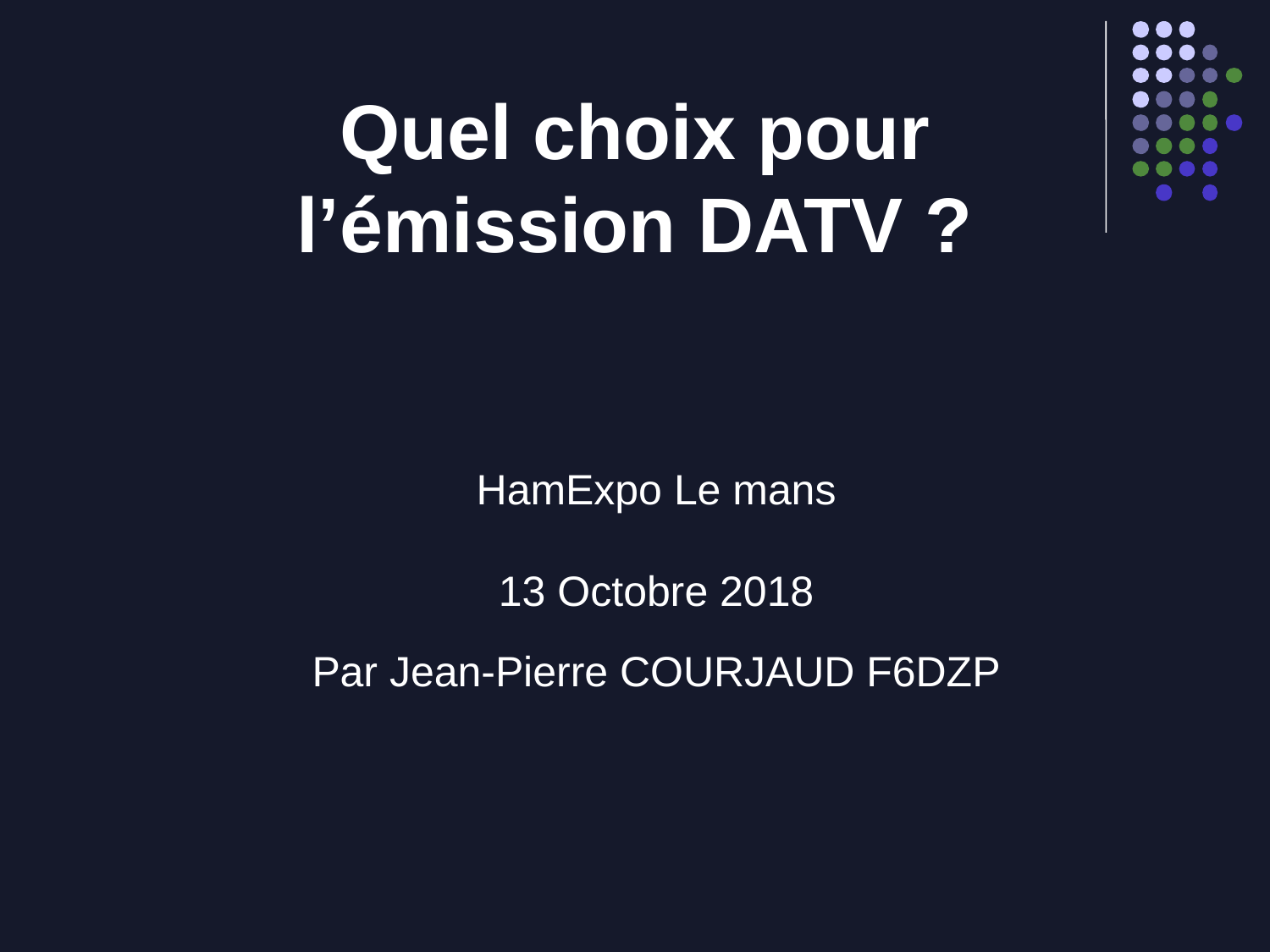

Quel choix pour l’émission DATV ?
HamExpo Le mans

13 Octobre 2018

Par Jean-Pierre COURJAUD F6DZP